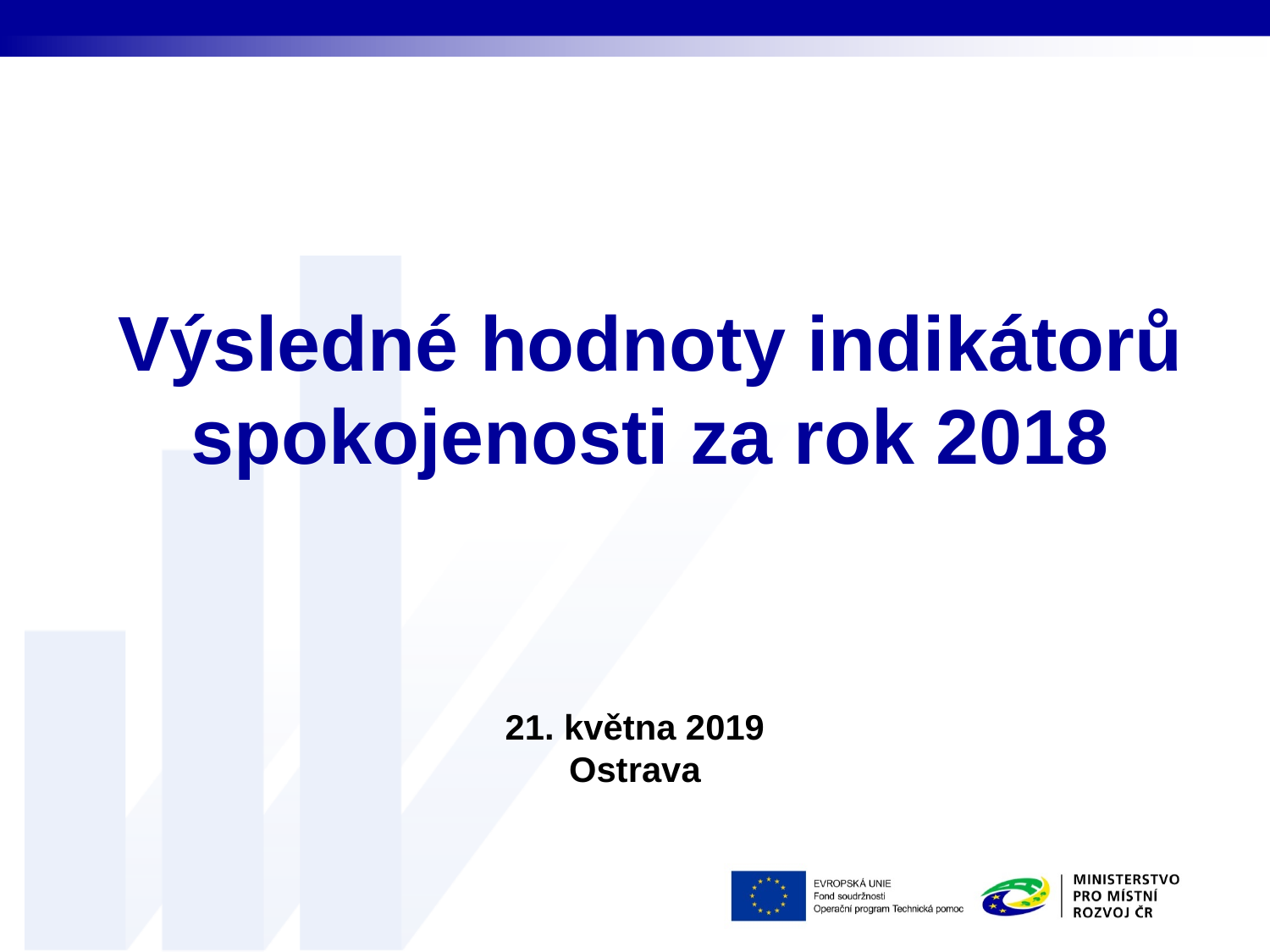

# Výsledné hodnoty indikátorů spokojenosti za rok 2018
21. května 2019
Ostrava